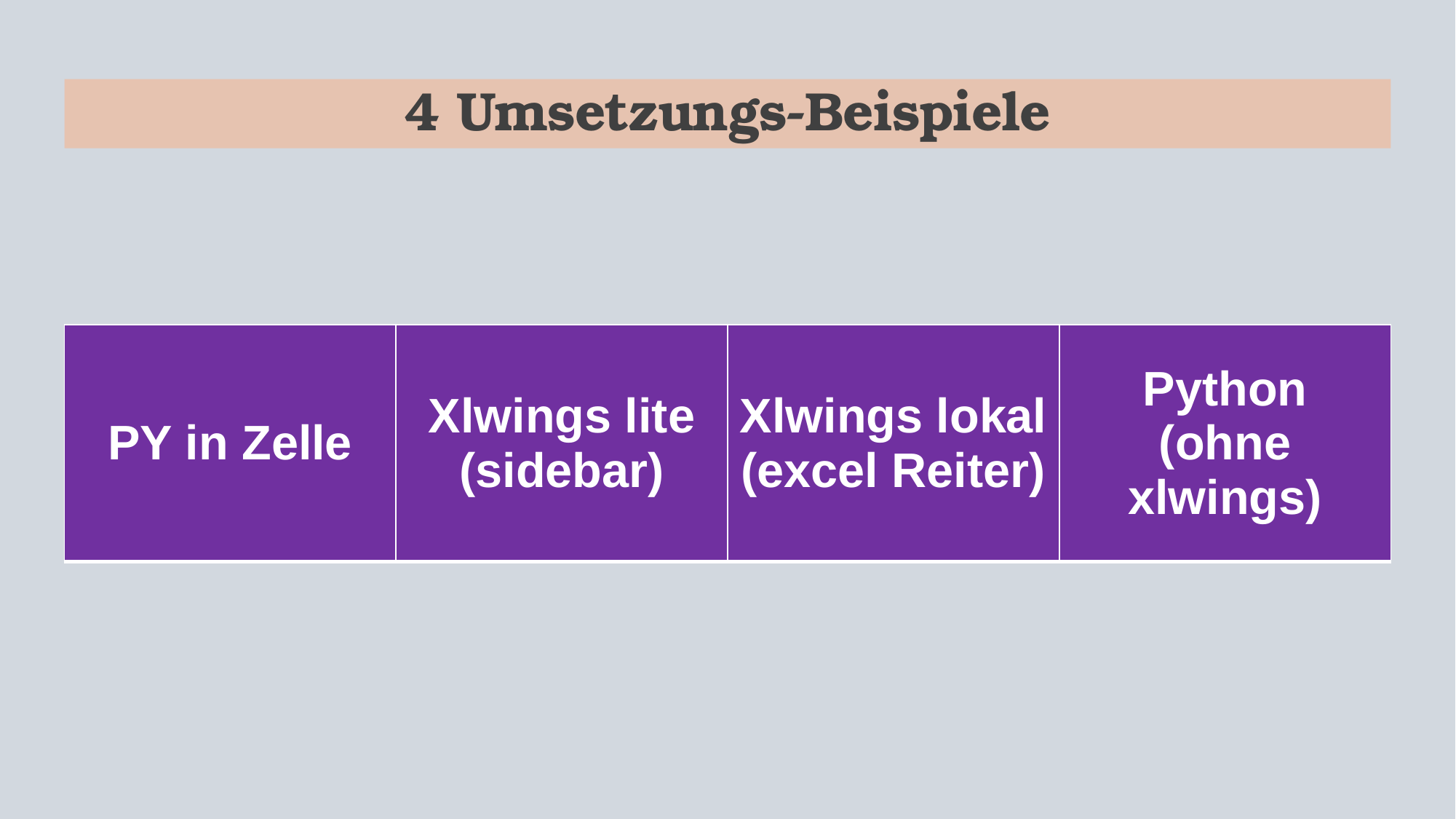

4 Umsetzungs-Beispiele
| PY in Zelle | Xlwings lite (sidebar) | Xlwings lokal (excel Reiter) | Python (ohne xlwings) |
| --- | --- | --- | --- |